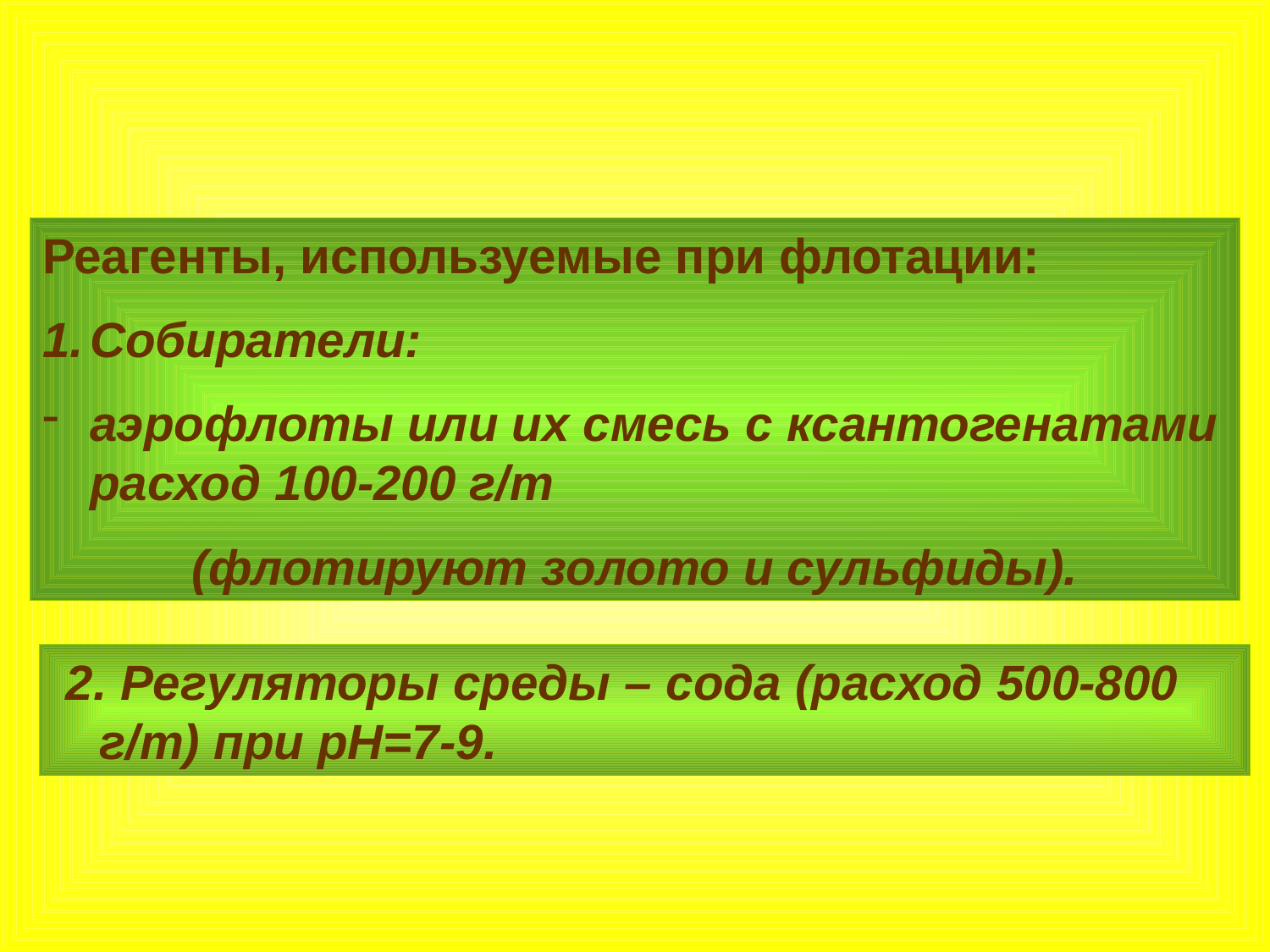

Реагенты, используемые при флотации:
Собиратели:
аэрофлоты или их смесь с ксантогенатами расход 100-200 г/т
(флотируют золото и сульфиды).
 2. Регуляторы среды – сода (расход 500-800 г/т) при рН=7-9.